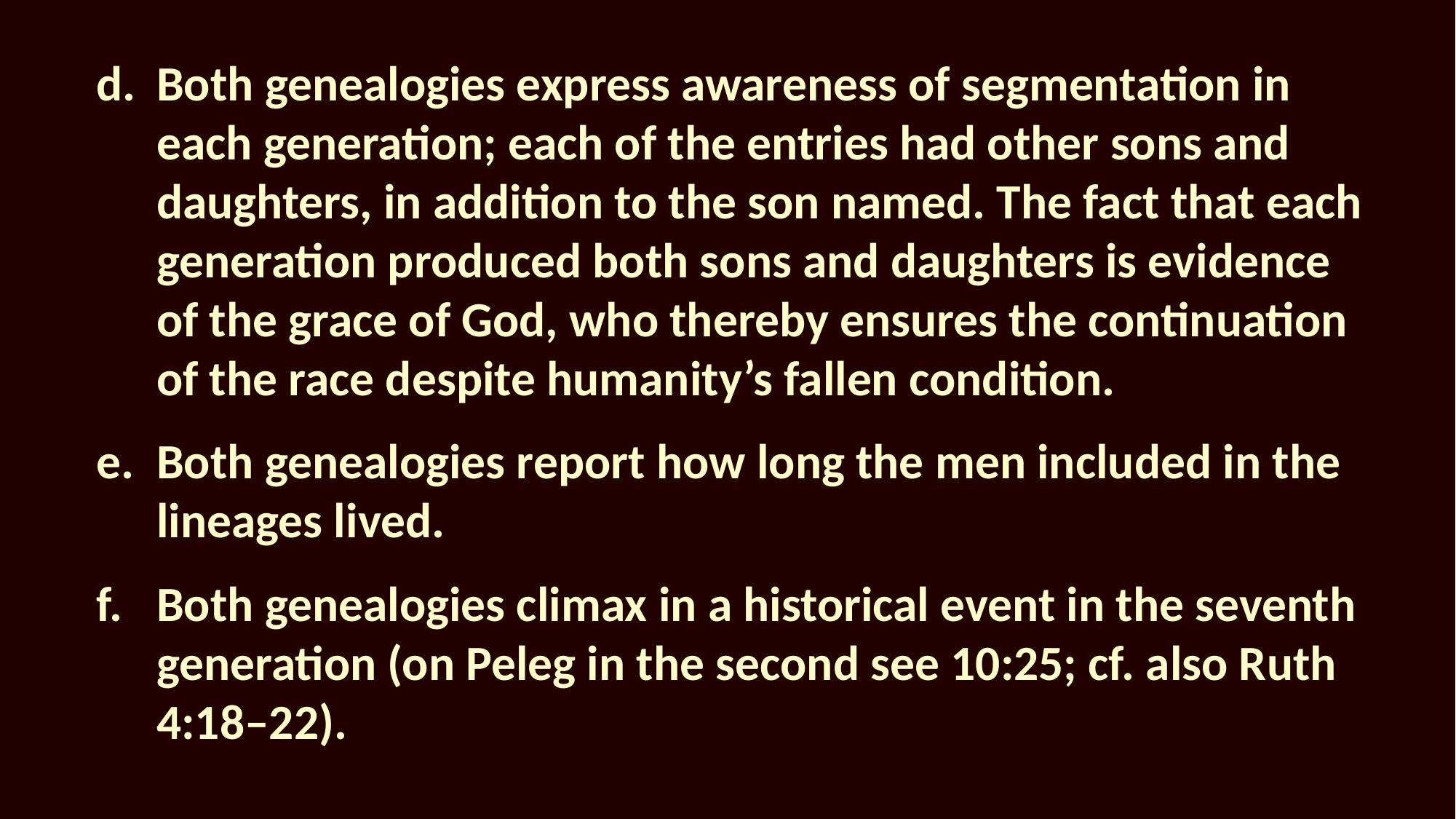

Both genealogies express awareness of segmentation in each generation; each of the entries had other sons and daughters, in addition to the son named. The fact that each generation produced both sons and daughters is evidence of the grace of God, who thereby ensures the continuation of the race despite humanity’s fallen condition.
Both genealogies report how long the men included in the lineages lived.
Both genealogies climax in a historical event in the seventh generation (on Peleg in the second see 10:25; cf. also Ruth 4:18–22).